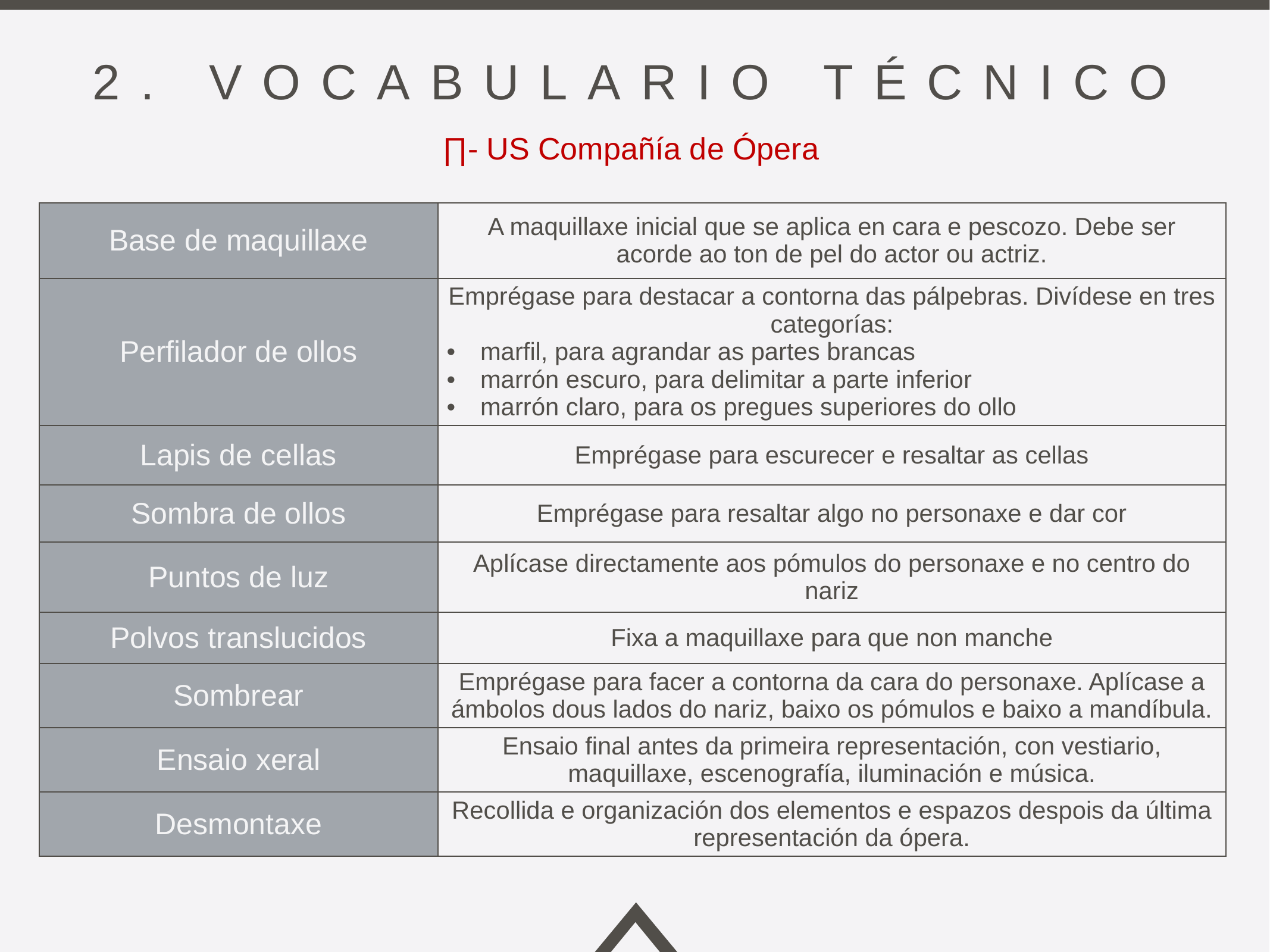

2. Vocabulario técnico
∏- US Compañía de Ópera
| Base de maquillaxe | A maquillaxe inicial que se aplica en cara e pescozo. Debe ser acorde ao ton de pel do actor ou actriz. |
| --- | --- |
| Perfilador de ollos | Emprégase para destacar a contorna das pálpebras. Divídese en tres categorías: marfil, para agrandar as partes brancas marrón escuro, para delimitar a parte inferior marrón claro, para os pregues superiores do ollo |
| Lapis de cellas | Emprégase para escurecer e resaltar as cellas |
| Sombra de ollos | Emprégase para resaltar algo no personaxe e dar cor |
| Puntos de luz | Aplícase directamente aos pómulos do personaxe e no centro do nariz |
| Polvos translucidos | Fixa a maquillaxe para que non manche |
| Sombrear | Emprégase para facer a contorna da cara do personaxe. Aplícase a ámbolos dous lados do nariz, baixo os pómulos e baixo a mandíbula. |
| Ensaio xeral | Ensaio final antes da primeira representación, con vestiario, maquillaxe, escenografía, iluminación e música. |
| Desmontaxe | Recollida e organización dos elementos e espazos despois da última representación da ópera. |